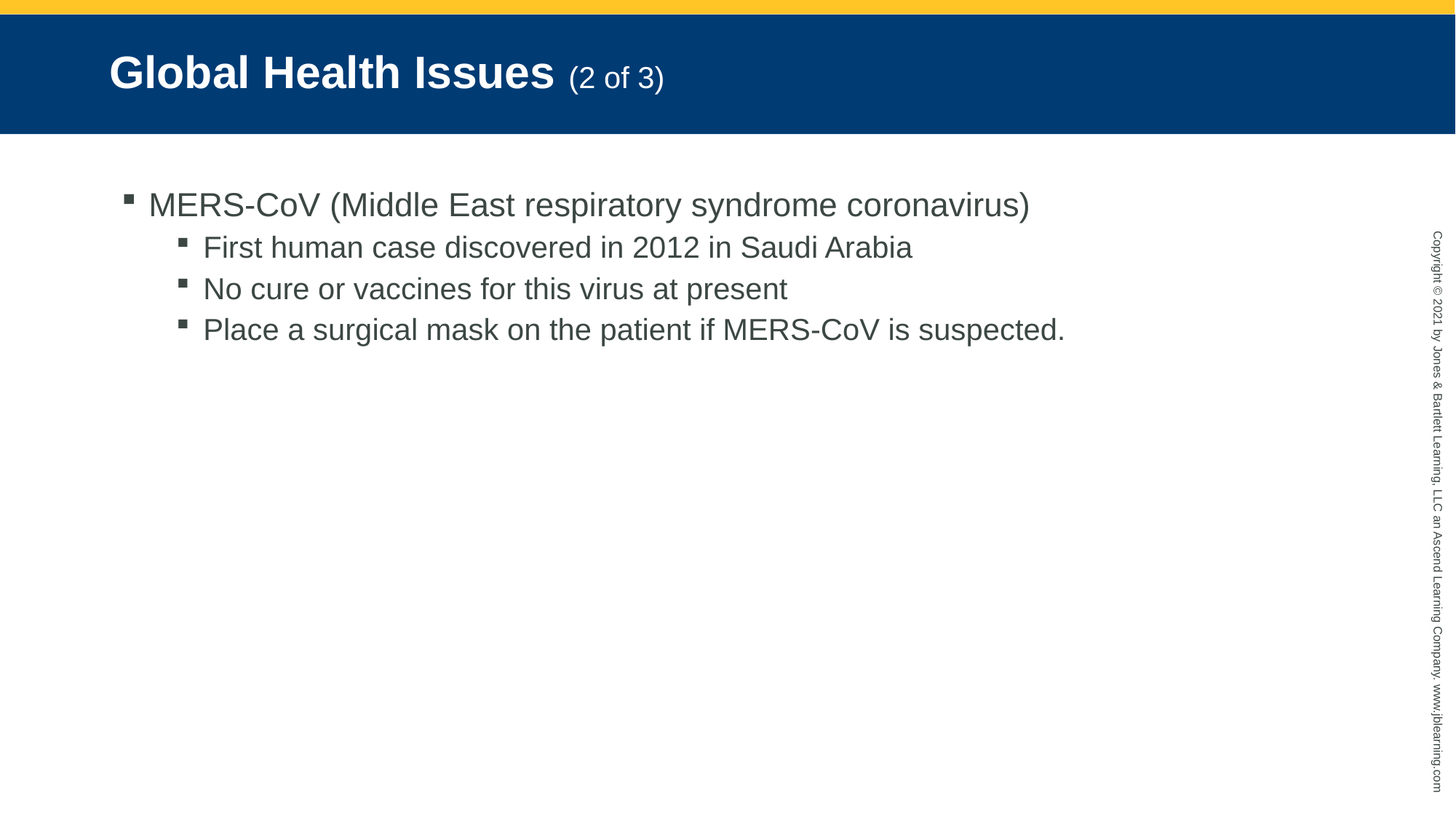

# Global Health Issues (2 of 3)
MERS-CoV (Middle East respiratory syndrome coronavirus)
First human case discovered in 2012 in Saudi Arabia
No cure or vaccines for this virus at present
Place a surgical mask on the patient if MERS-CoV is suspected.